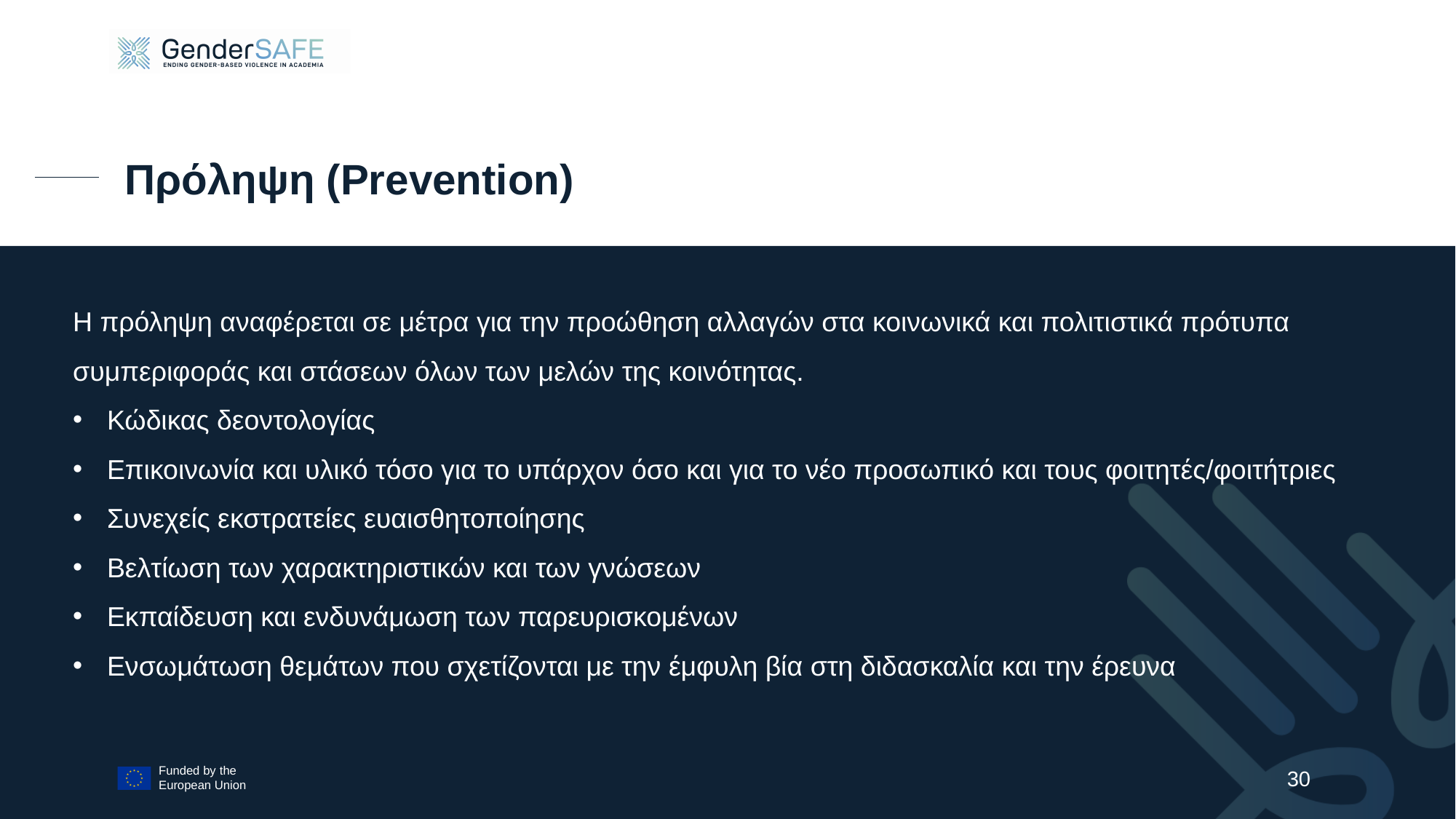

# Πρόληψη (Prevention)
Η πρόληψη αναφέρεται σε μέτρα για την προώθηση αλλαγών στα κοινωνικά και πολιτιστικά πρότυπα συμπεριφοράς και στάσεων όλων των μελών της κοινότητας.
Κώδικας δεοντολογίας
Επικοινωνία και υλικό τόσο για το υπάρχον όσο και για το νέο προσωπικό και τους φοιτητές/φοιτήτριες
Συνεχείς εκστρατείες ευαισθητοποίησης
Βελτίωση των χαρακτηριστικών και των γνώσεων
Εκπαίδευση και ενδυνάμωση των παρευρισκομένων
Ενσωμάτωση θεμάτων που σχετίζονται με την έμφυλη βία στη διδασκαλία και την έρευνα